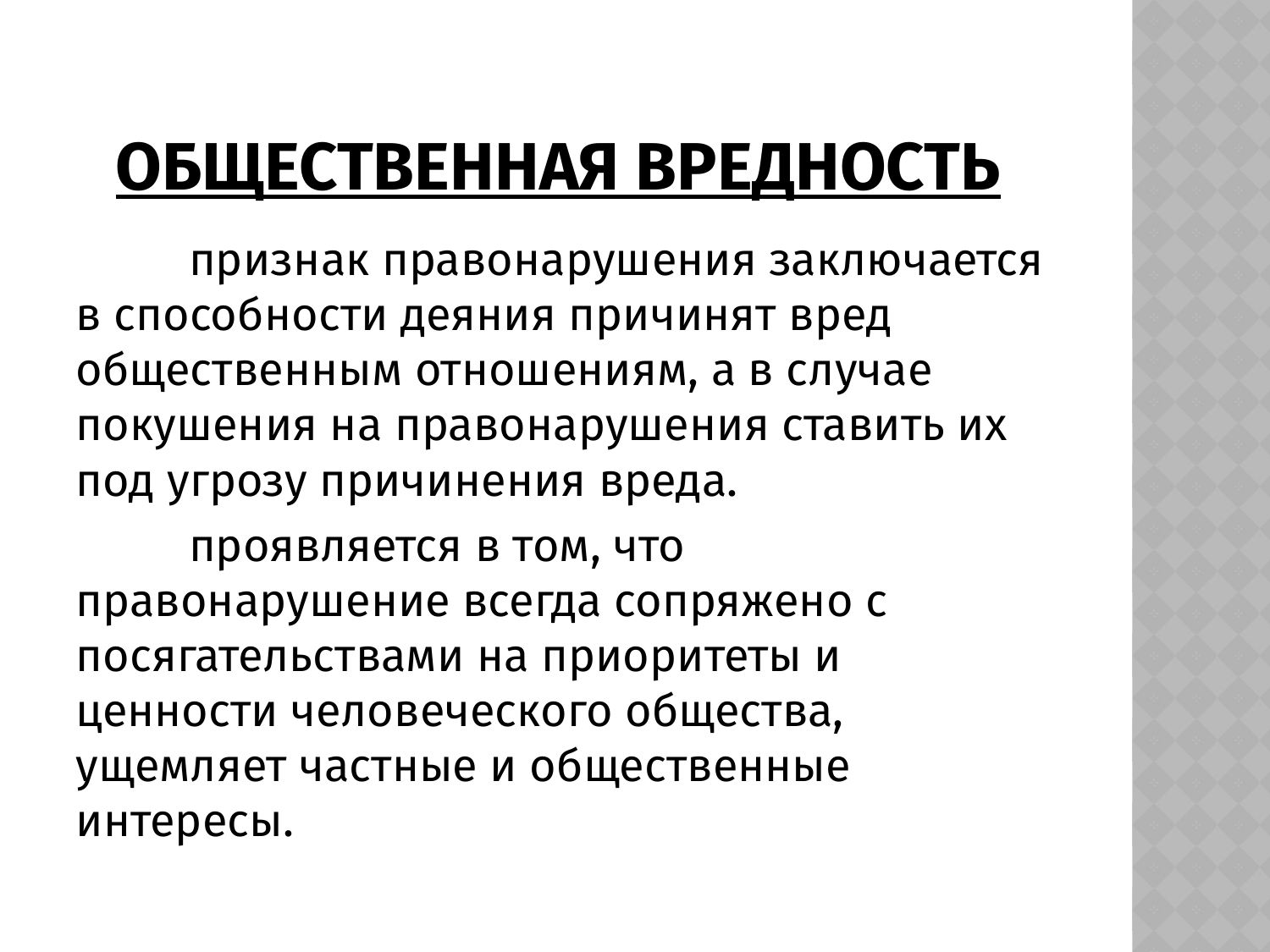

# Общественная вредность
признак правонарушения заключается в способности деяния причинят вред общественным отношениям, а в случае покушения на правонарушения ставить их под угрозу причинения вреда.
проявляется в том, что правонарушение всегда сопряжено с посягательствами на приоритеты и ценности человеческого общества, ущемляет частные и общественные интересы.